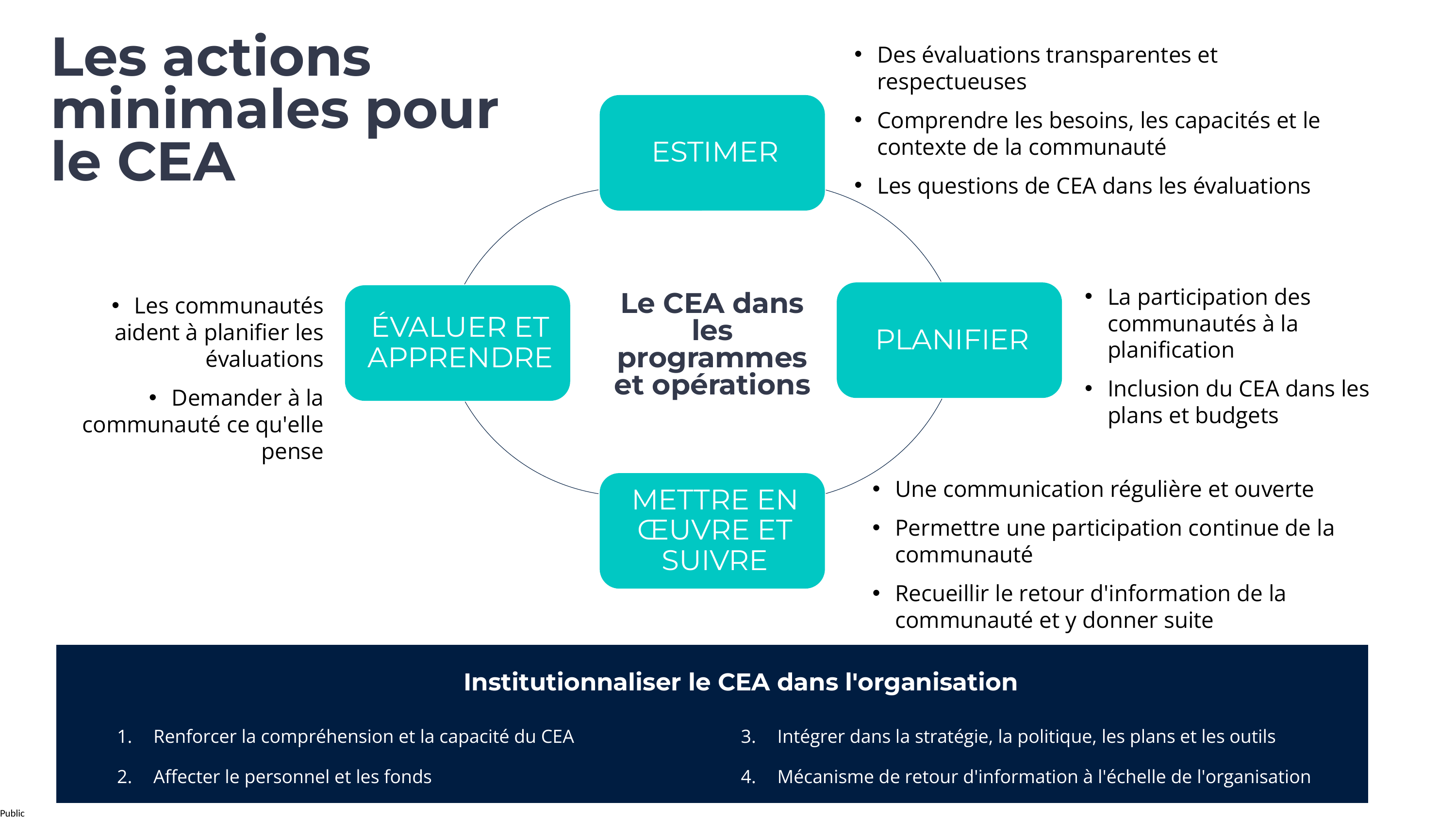

Les actions minimales pour le CEA
Des évaluations transparentes et respectueuses
Comprendre les besoins, les capacités et le contexte de la communauté
Les questions de CEA dans les évaluations
ESTIMER
PLANIFIER
METTRE EN ŒUVRE ET SUIVRE
ÉVALUER ET APPRENDRE
La participation des communautés à la planification
Inclusion du CEA dans les plans et budgets
Les communautés aident à planifier les évaluations
Demander à la communauté ce qu'elle pense
Le CEA dans les programmes et opérations
Une communication régulière et ouverte
Permettre une participation continue de la communauté
Recueillir le retour d'information de la communauté et y donner suite
Institutionnaliser le CEA dans l'organisation
Renforcer la compréhension et la capacité du CEA
Affecter le personnel et les fonds
Intégrer dans la stratégie, la politique, les plans et les outils
Mécanisme de retour d'information à l'échelle de l'organisation